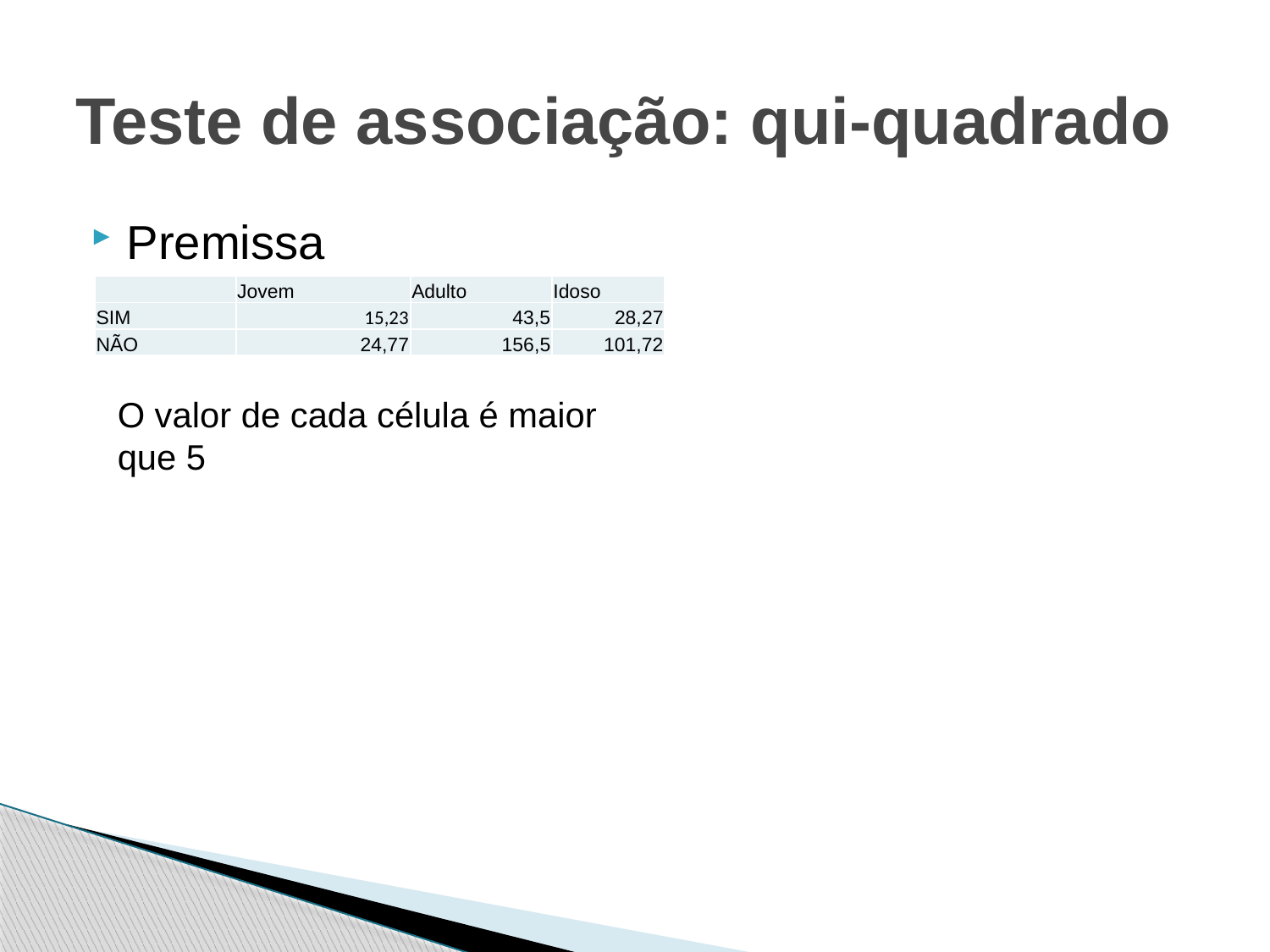

# Teste de associação: qui-quadrado
Premissa

|  | Jovem | Adulto | Idoso |
| --- | --- | --- | --- |
| SIM | 15,23 | 43,5 | 28,27 |
| NÃO | 24,77 | 156,5 | 101,72 |
O valor de cada célula é maior que 5